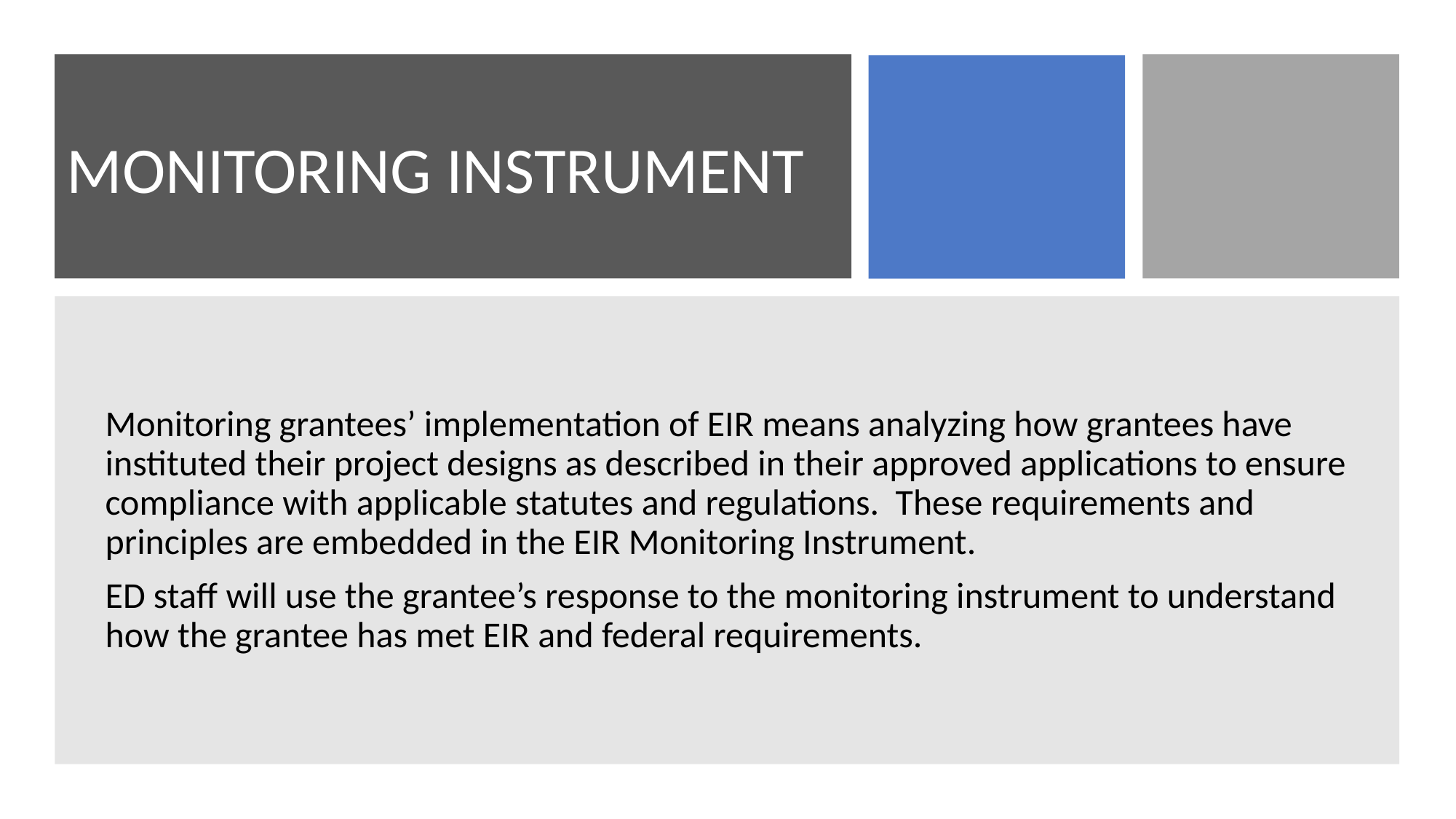

# MONITORING INSTRUMENT

Monitoring grantees’ implementation of EIR means analyzing how grantees have instituted their project designs as described in their approved applications to ensure compliance with applicable statutes and regulations.  These requirements and principles are embedded in the EIR Monitoring Instrument.
ED staff will use the grantee’s response to the monitoring instrument to understand how the grantee has met EIR and federal requirements.